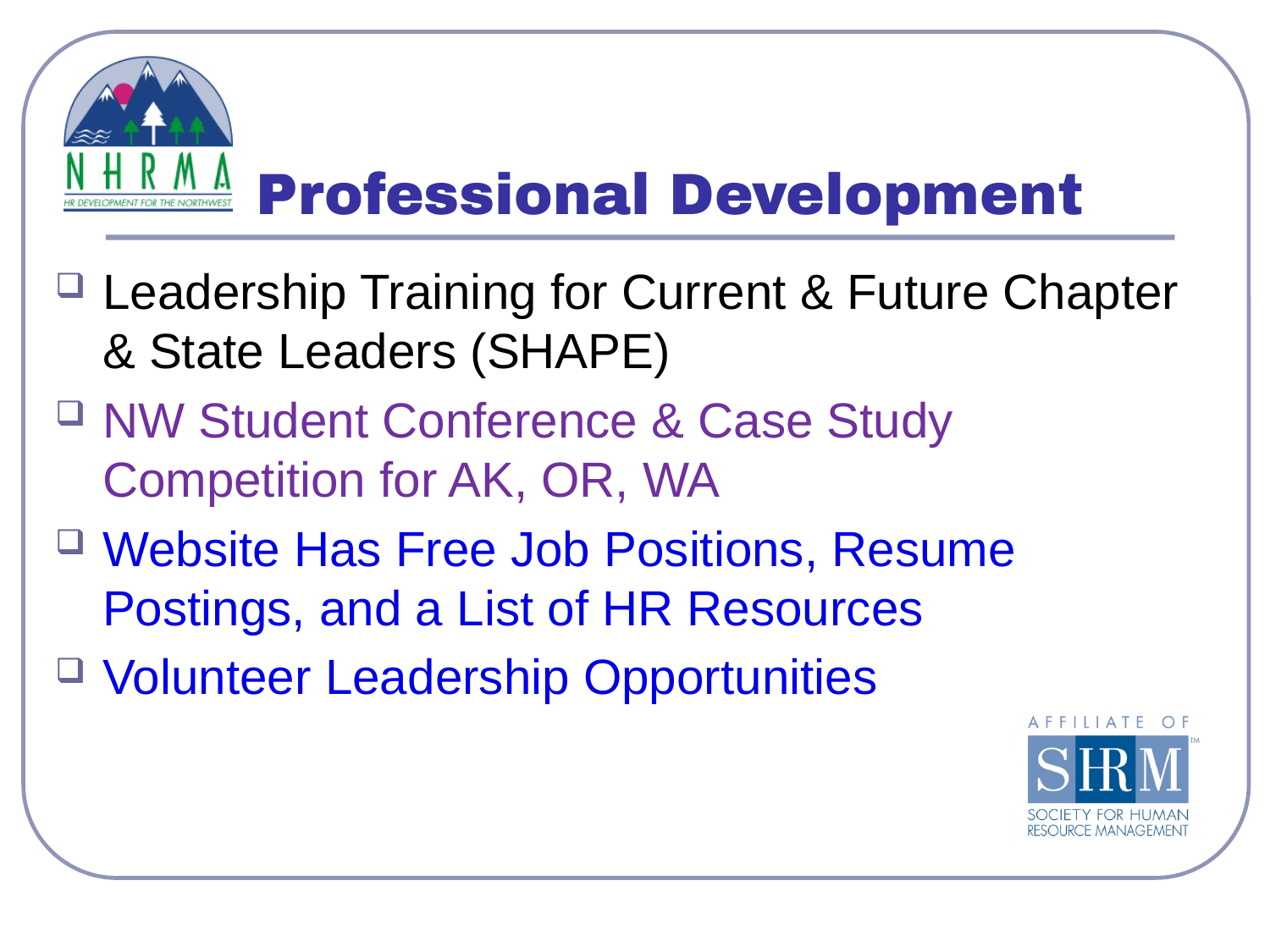

# Professional Development
Leadership Training for Current & Future Chapter & State Leaders (SHAPE)
NW Student Conference & Case Study Competition for AK, OR, WA
Website Has Free Job Positions, Resume Postings, and a List of HR Resources
Volunteer Leadership Opportunities